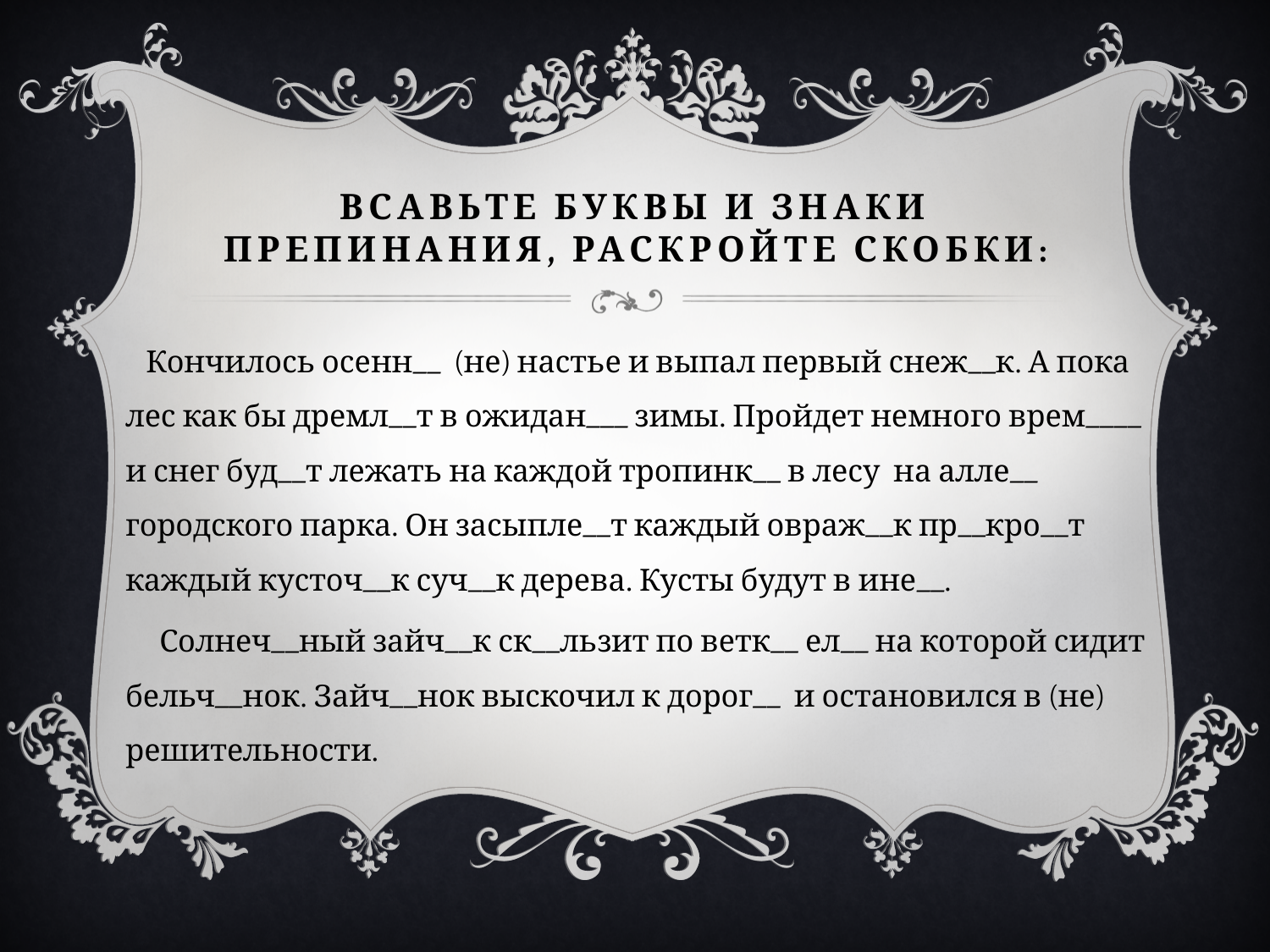

# Всавьте буквы и знаки препинания, раскройте скобки:
   Кончилось осенн__  (не) настье и выпал первый снеж__к. А пока лес как бы дремл__т в ожидан___ зимы. Пройдет немного врем____  и снег буд__т лежать на каждой тропинк__ в лесу  на алле__ городского парка. Он засыпле__т каждый овраж__к пр__кро__т каждый кусточ__к суч__к дерева. Кусты будут в ине__.
     Солнеч__ный зайч__к ск__льзит по ветк__ ел__ на которой сидит бельч__нок. Зайч__нок выскочил к дорог__  и остановился в (не) решительности.